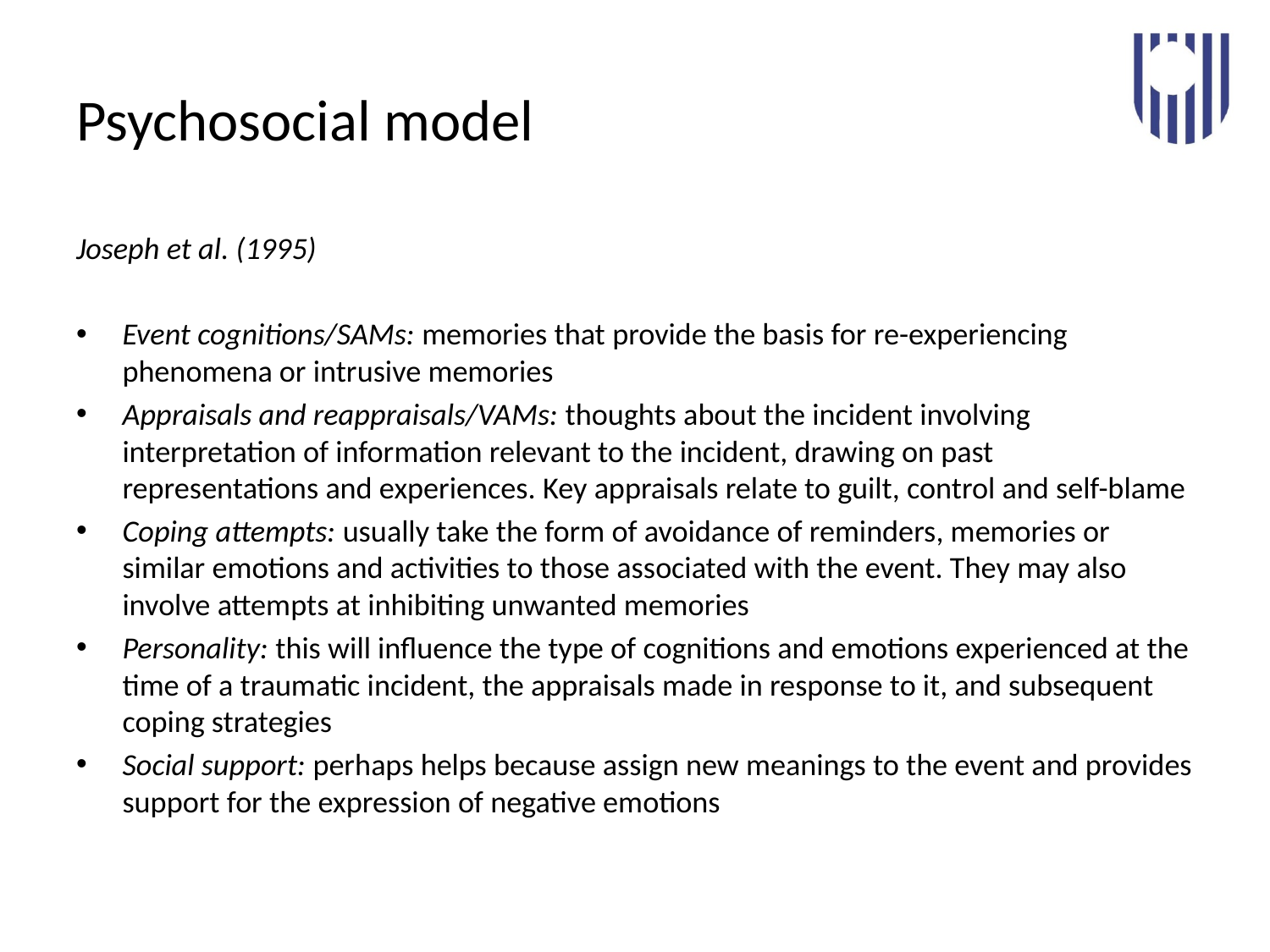

# Psychosocial model
Joseph et al. (1995)

Event cognitions/SAMs: memories that provide the basis for re-experiencing phenomena or intrusive memories
Appraisals and reappraisals/VAMs: thoughts about the incident involving interpretation of information relevant to the incident, drawing on past representations and experiences. Key appraisals relate to guilt, control and self-blame
Coping attempts: usually take the form of avoidance of reminders, memories or similar emotions and activities to those associated with the event. They may also involve attempts at inhibiting unwanted memories
Personality: this will influence the type of cognitions and emotions experienced at the time of a traumatic incident, the appraisals made in response to it, and subsequent coping strategies
Social support: perhaps helps because assign new meanings to the event and provides support for the expression of negative emotions